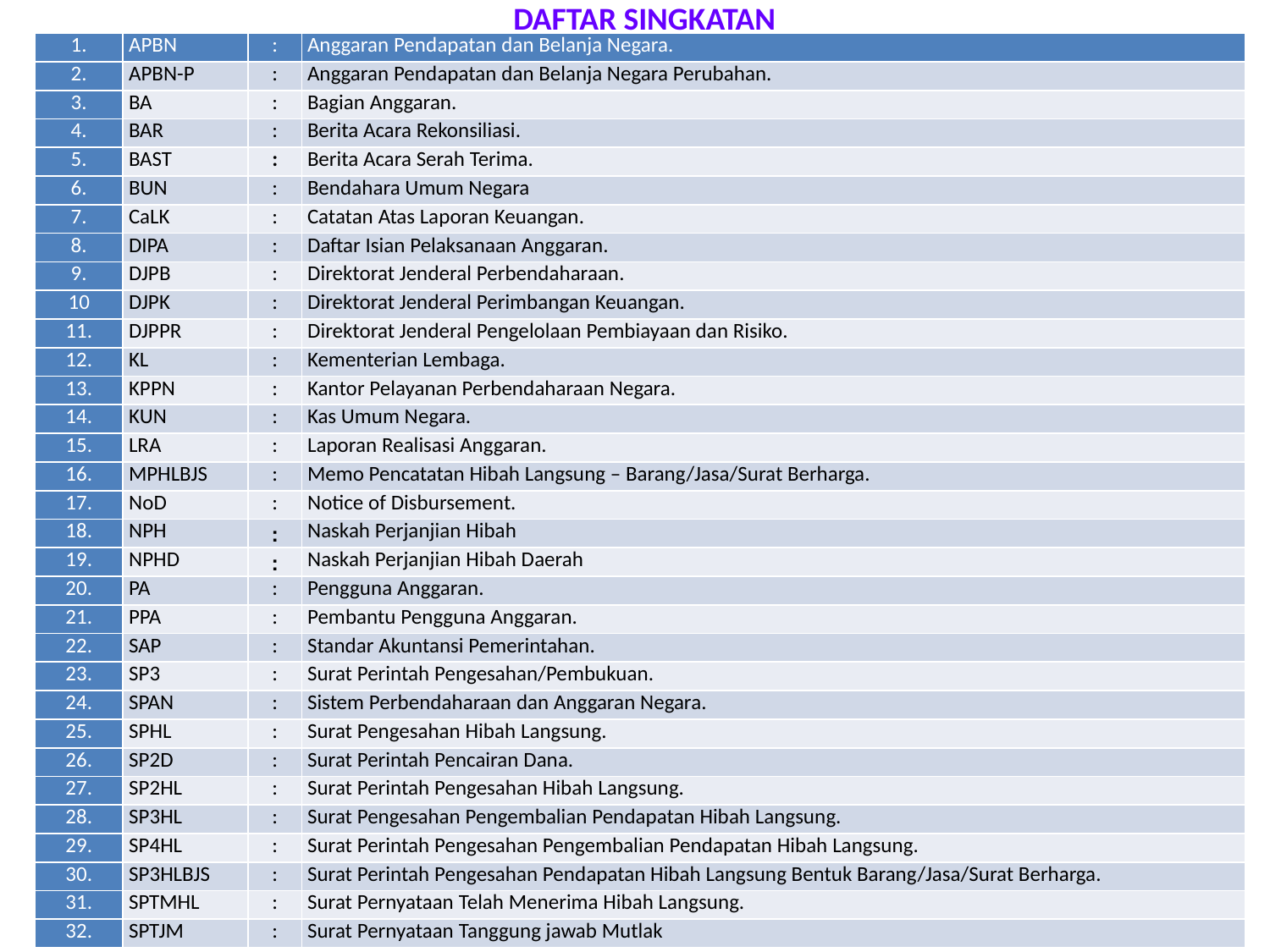

DAFTAR SINGKATAN
| 1. | APBN | : | Anggaran Pendapatan dan Belanja Negara. |
| --- | --- | --- | --- |
| 2. | APBN-P | : | Anggaran Pendapatan dan Belanja Negara Perubahan. |
| 3. | BA | : | Bagian Anggaran. |
| 4. | BAR | : | Berita Acara Rekonsiliasi. |
| 5. | BAST | : | Berita Acara Serah Terima. |
| 6. | BUN | : | Bendahara Umum Negara |
| 7. | CaLK | : | Catatan Atas Laporan Keuangan. |
| 8. | DIPA | : | Daftar Isian Pelaksanaan Anggaran. |
| 9. | DJPB | : | Direktorat Jenderal Perbendaharaan. |
| 10 | DJPK | : | Direktorat Jenderal Perimbangan Keuangan. |
| 11. | DJPPR | : | Direktorat Jenderal Pengelolaan Pembiayaan dan Risiko. |
| 12. | KL | : | Kementerian Lembaga. |
| 13. | KPPN | : | Kantor Pelayanan Perbendaharaan Negara. |
| 14. | KUN | : | Kas Umum Negara. |
| 15. | LRA | : | Laporan Realisasi Anggaran. |
| 16. | MPHLBJS | : | Memo Pencatatan Hibah Langsung – Barang/Jasa/Surat Berharga. |
| 17. | NoD | : | Notice of Disbursement. |
| 18. | NPH | : | Naskah Perjanjian Hibah |
| 19. | NPHD | : | Naskah Perjanjian Hibah Daerah |
| 20. | PA | : | Pengguna Anggaran. |
| 21. | PPA | : | Pembantu Pengguna Anggaran. |
| 22. | SAP | : | Standar Akuntansi Pemerintahan. |
| 23. | SP3 | : | Surat Perintah Pengesahan/Pembukuan. |
| 24. | SPAN | : | Sistem Perbendaharaan dan Anggaran Negara. |
| 25. | SPHL | : | Surat Pengesahan Hibah Langsung. |
| 26. | SP2D | : | Surat Perintah Pencairan Dana. |
| 27. | SP2HL | : | Surat Perintah Pengesahan Hibah Langsung. |
| 28. | SP3HL | : | Surat Pengesahan Pengembalian Pendapatan Hibah Langsung. |
| 29. | SP4HL | : | Surat Perintah Pengesahan Pengembalian Pendapatan Hibah Langsung. |
| 30. | SP3HLBJS | : | Surat Perintah Pengesahan Pendapatan Hibah Langsung Bentuk Barang/Jasa/Surat Berharga. |
| 31. | SPTMHL | : | Surat Pernyataan Telah Menerima Hibah Langsung. |
| 32. | SPTJM | : | Surat Pernyataan Tanggung jawab Mutlak |